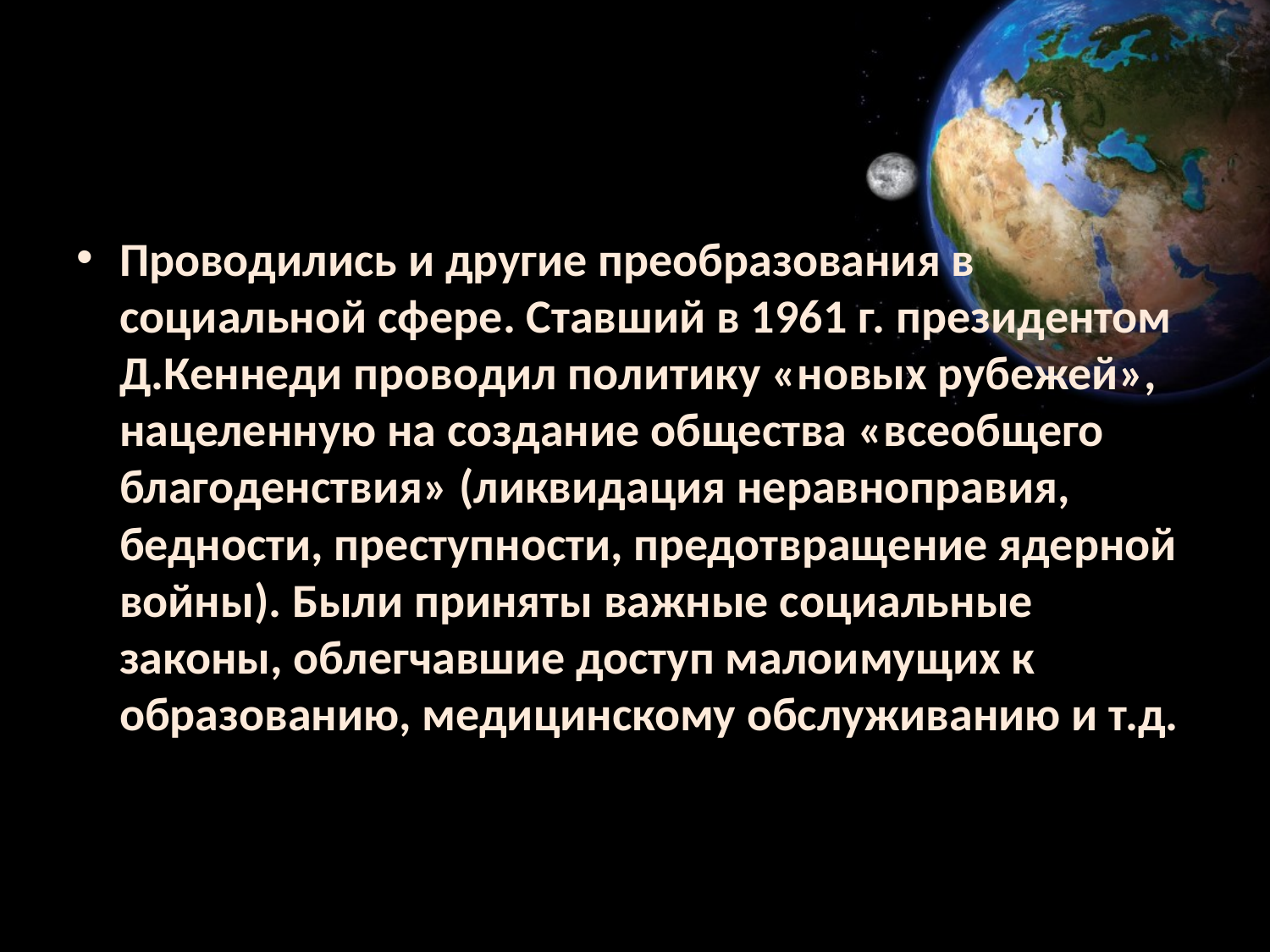

#
Проводились и другие преобразования в социальной сфере. Ставший в 1961 г. президентом Д.Кеннеди проводил политику «новых рубежей», нацеленную на создание общества «всеобщего благоденствия» (ликвидация неравноправия, бедности, преступности, предотвращение ядерной войны). Были приняты важные социальные законы, облегчавшие доступ малоимущих к образованию, медицинскому обслуживанию и т.д.